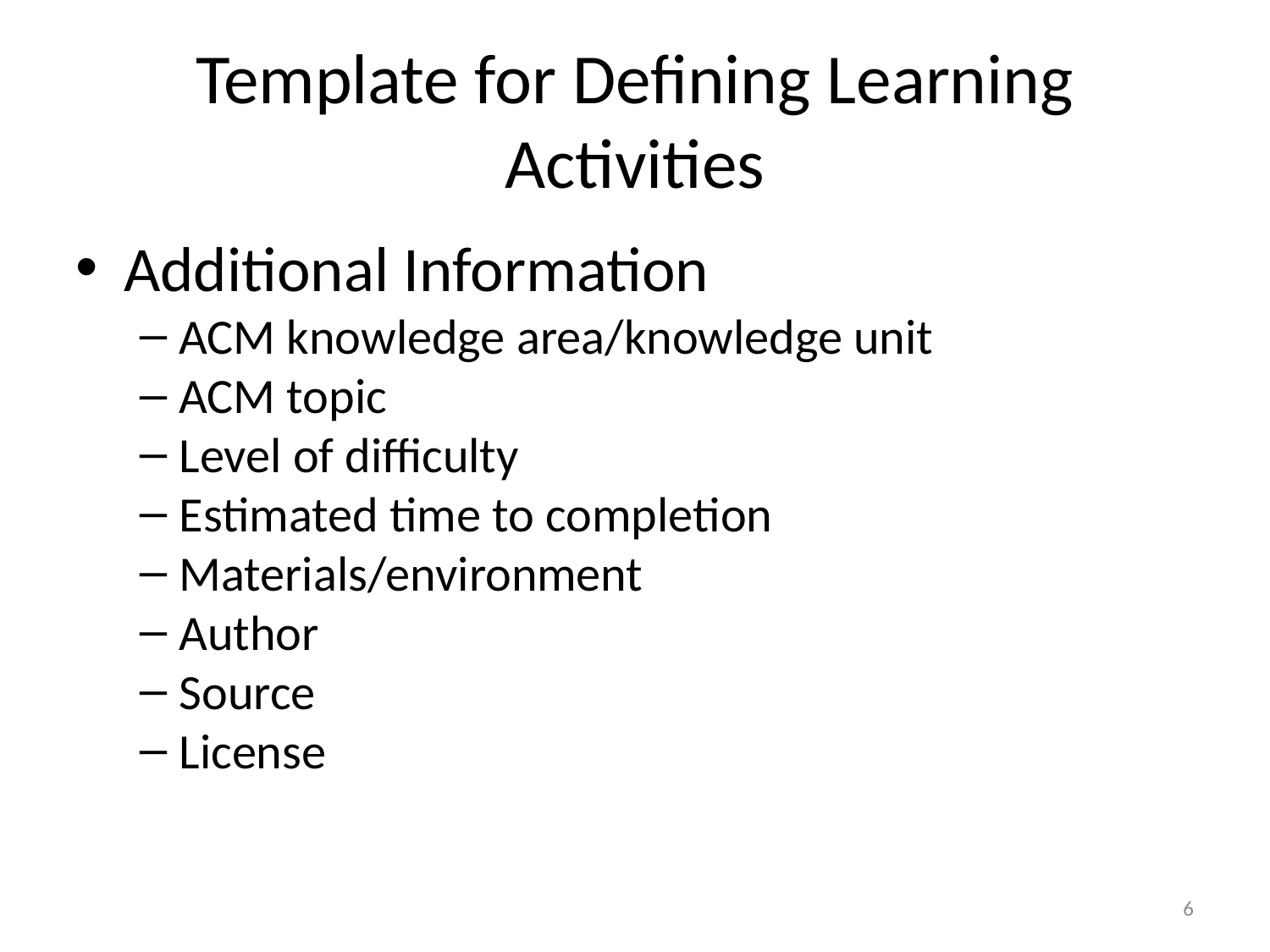

Template for Defining Learning Activities
Additional Information
ACM knowledge area/knowledge unit
ACM topic
Level of difficulty
Estimated time to completion
Materials/environment
Author
Source
License
6